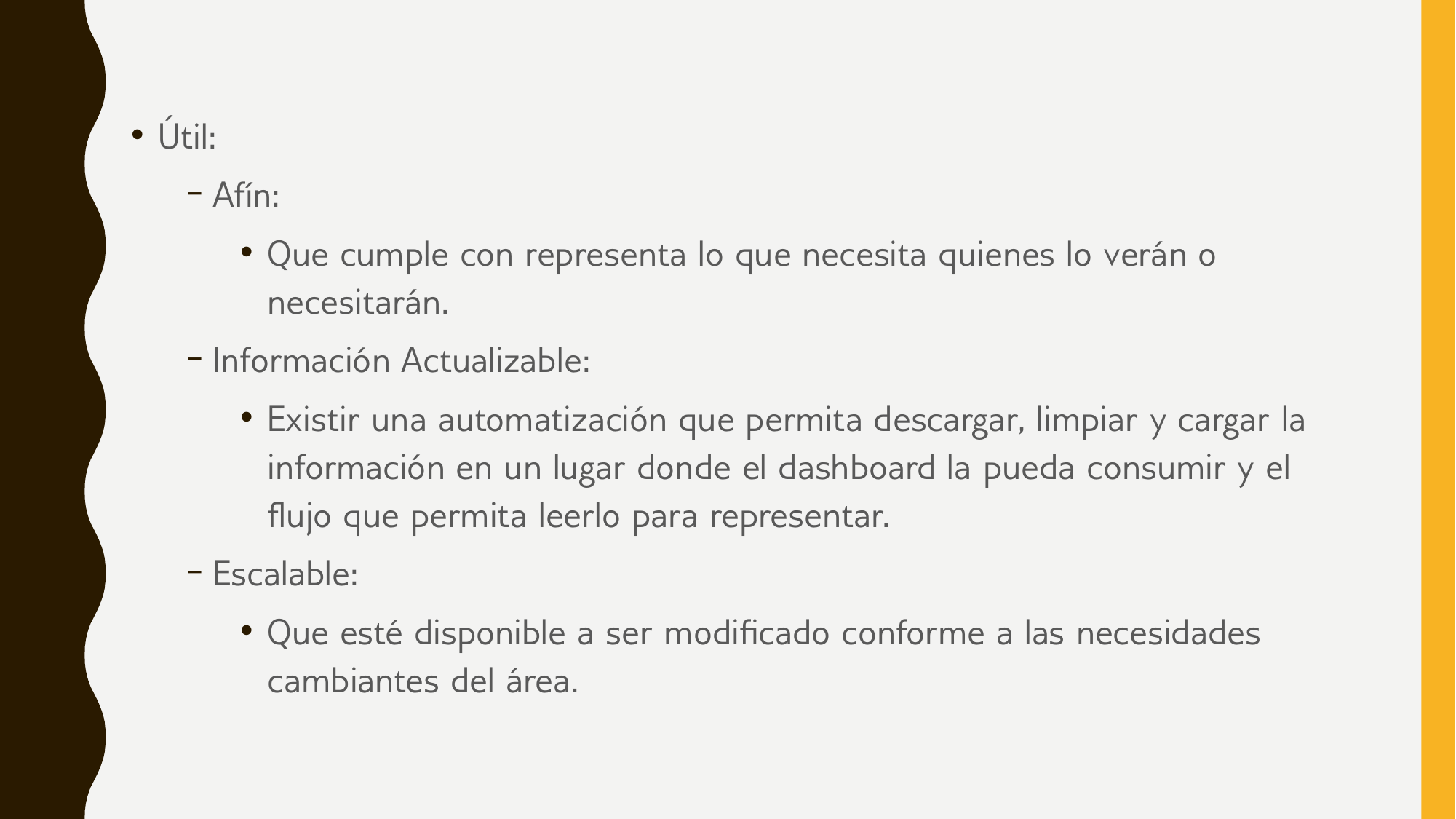

Útil:
Afín:
Que cumple con representa lo que necesita quienes lo verán o necesitarán.
Información Actualizable:
Existir una automatización que permita descargar, limpiar y cargar la información en un lugar donde el dashboard la pueda consumir y el flujo que permita leerlo para representar.
Escalable:
Que esté disponible a ser modificado conforme a las necesidades cambiantes del área.